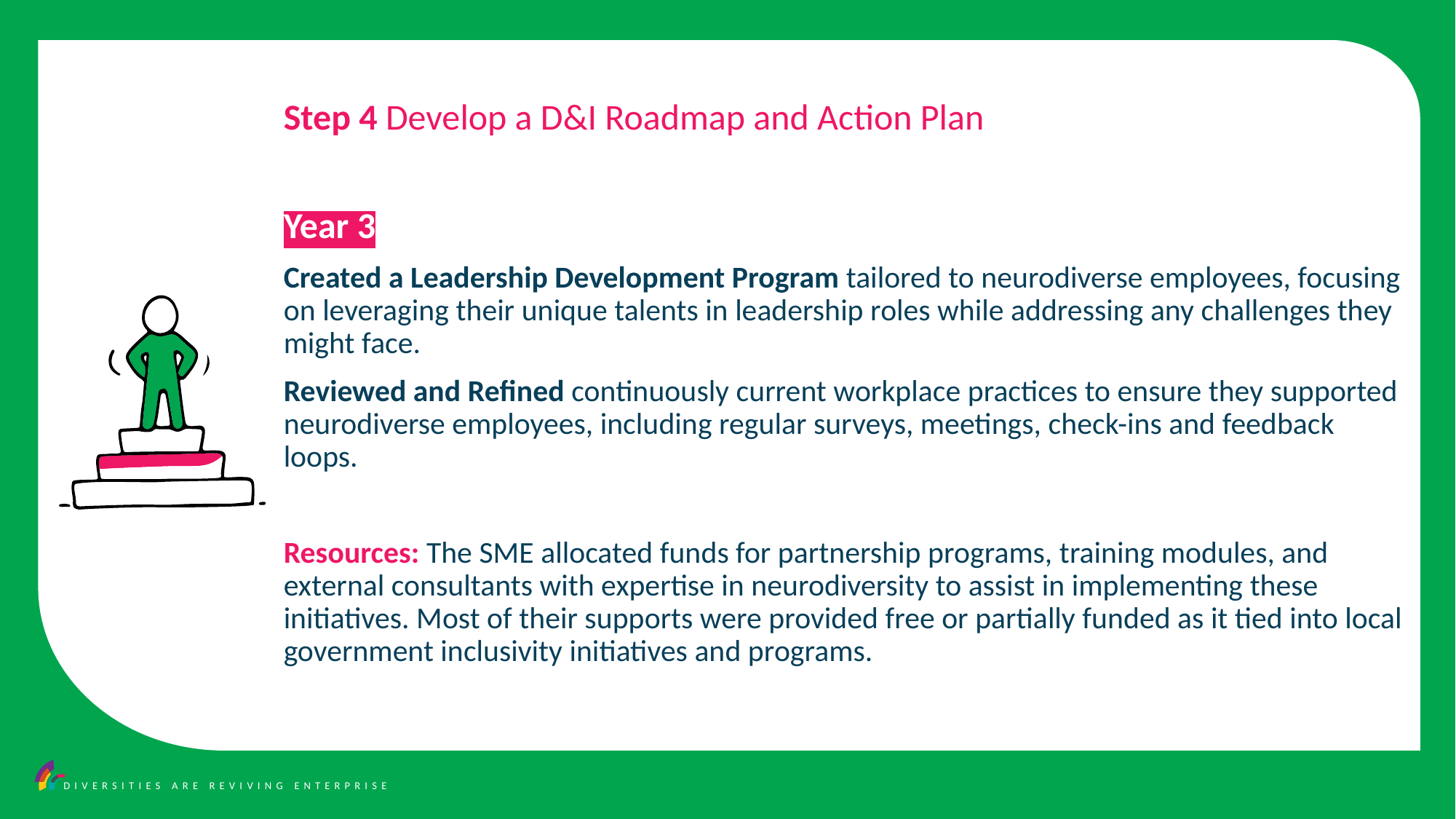

Step 2
Step 4 Develop a D&I Roadmap and Action Plan

Year 3
Created a Leadership Development Program tailored to neurodiverse employees, focusing on leveraging their unique talents in leadership roles while addressing any challenges they might face.
Reviewed and Refined continuously current workplace practices to ensure they supported neurodiverse employees, including regular surveys, meetings, check-ins and feedback loops.

Resources: The SME allocated funds for partnership programs, training modules, and external consultants with expertise in neurodiversity to assist in implementing these initiatives. Most of their supports were provided free or partially funded as it tied into local government inclusivity initiatives and programs.